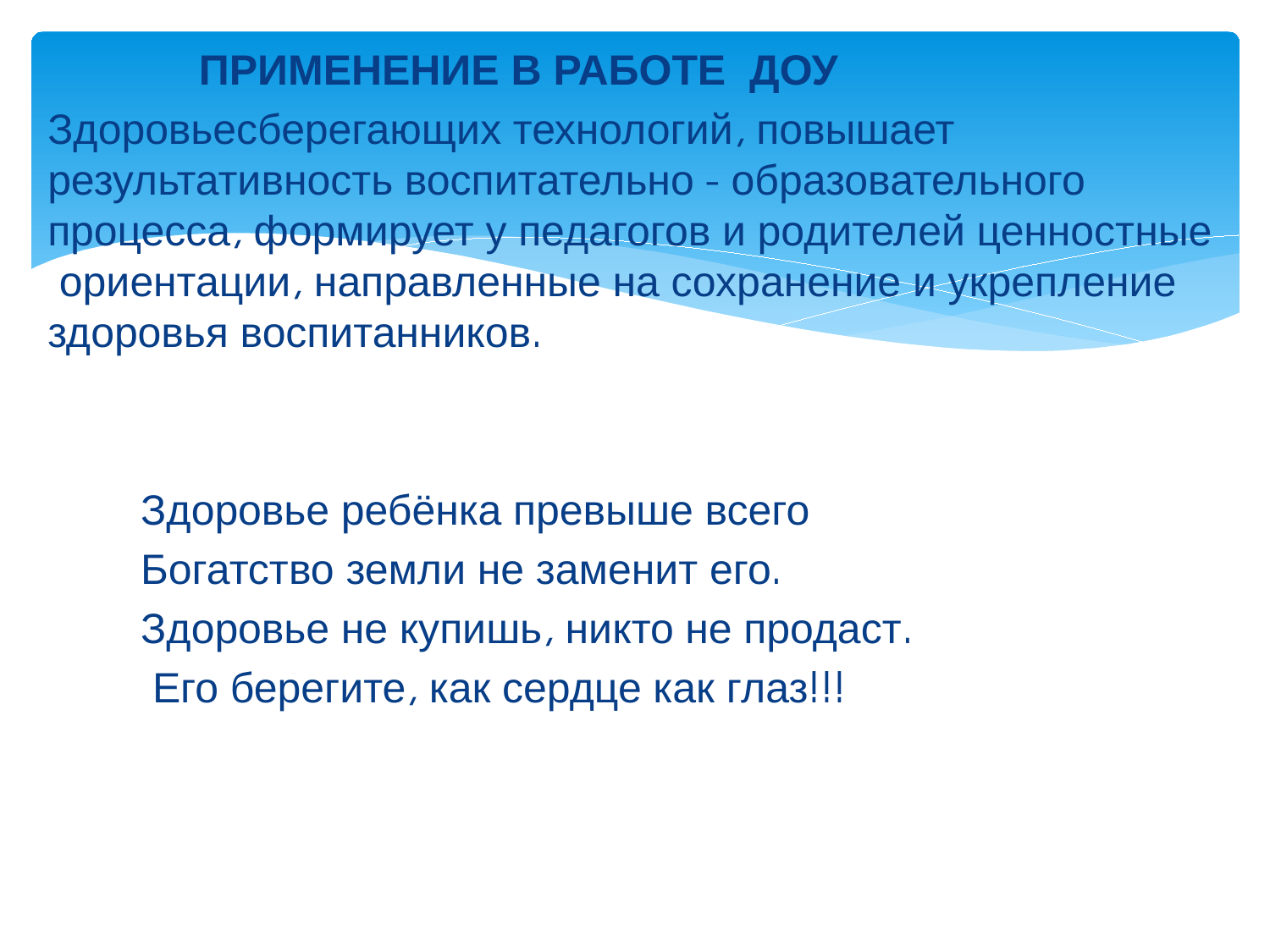

# З
             ПРИМЕНЕНИЕ В РАБОТЕ  ДОУ
Здоровьесберегающих технологий, повышает результативность воспитательно - образовательного процесса, формирует у педагогов и родителей ценностные  ориентации, направленные на сохранение и укрепление здоровья воспитанников.

        Здоровье ребёнка превыше всего
        Богатство земли не заменит его.
        Здоровье не купишь, никто не продаст.
         Его берегите, как сердце как глаз!!!